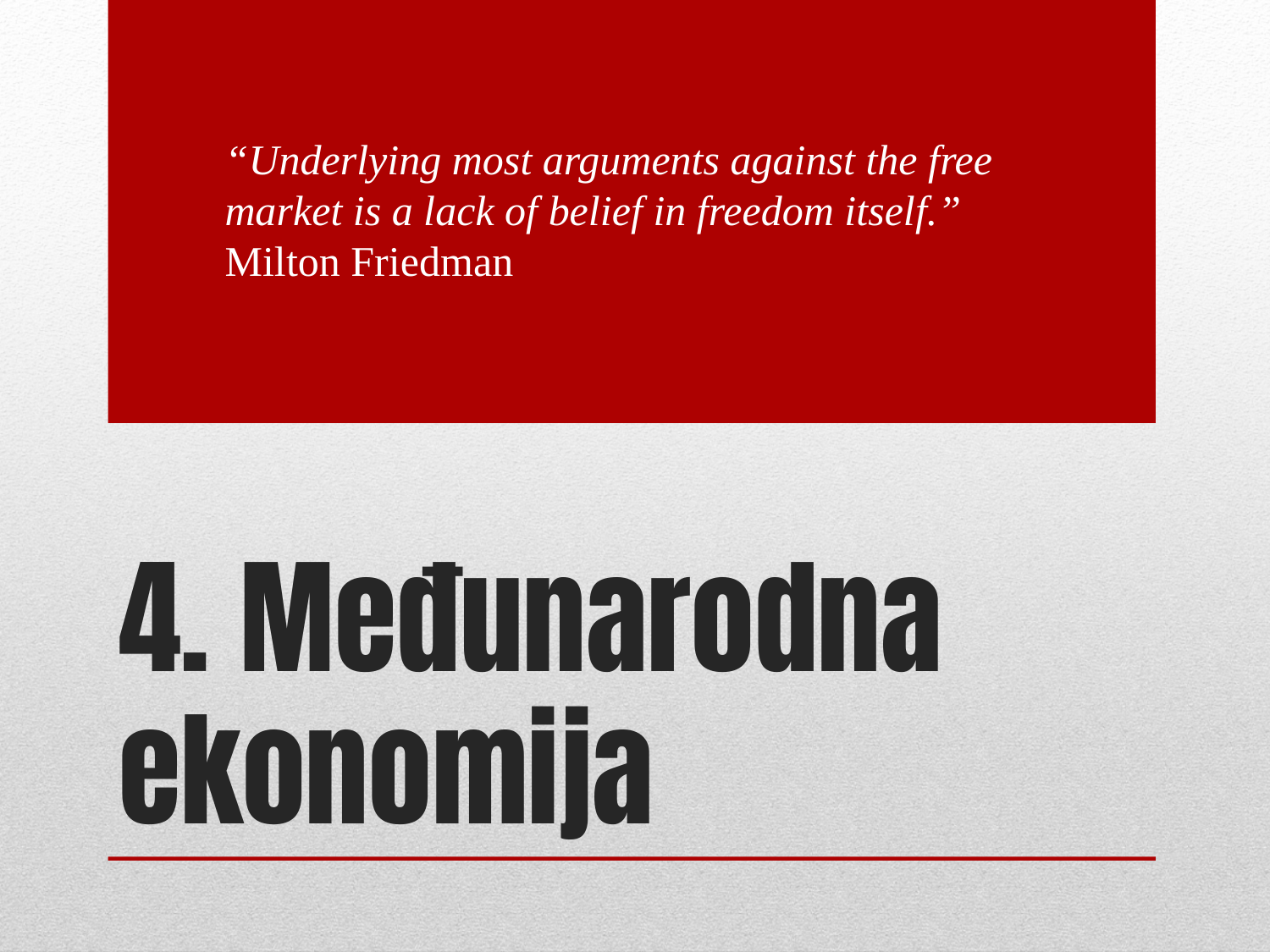

“Underlying most arguments against the free market is a lack of belief in freedom itself.”
Milton Friedman
# 4. Međunarodna ekonomija